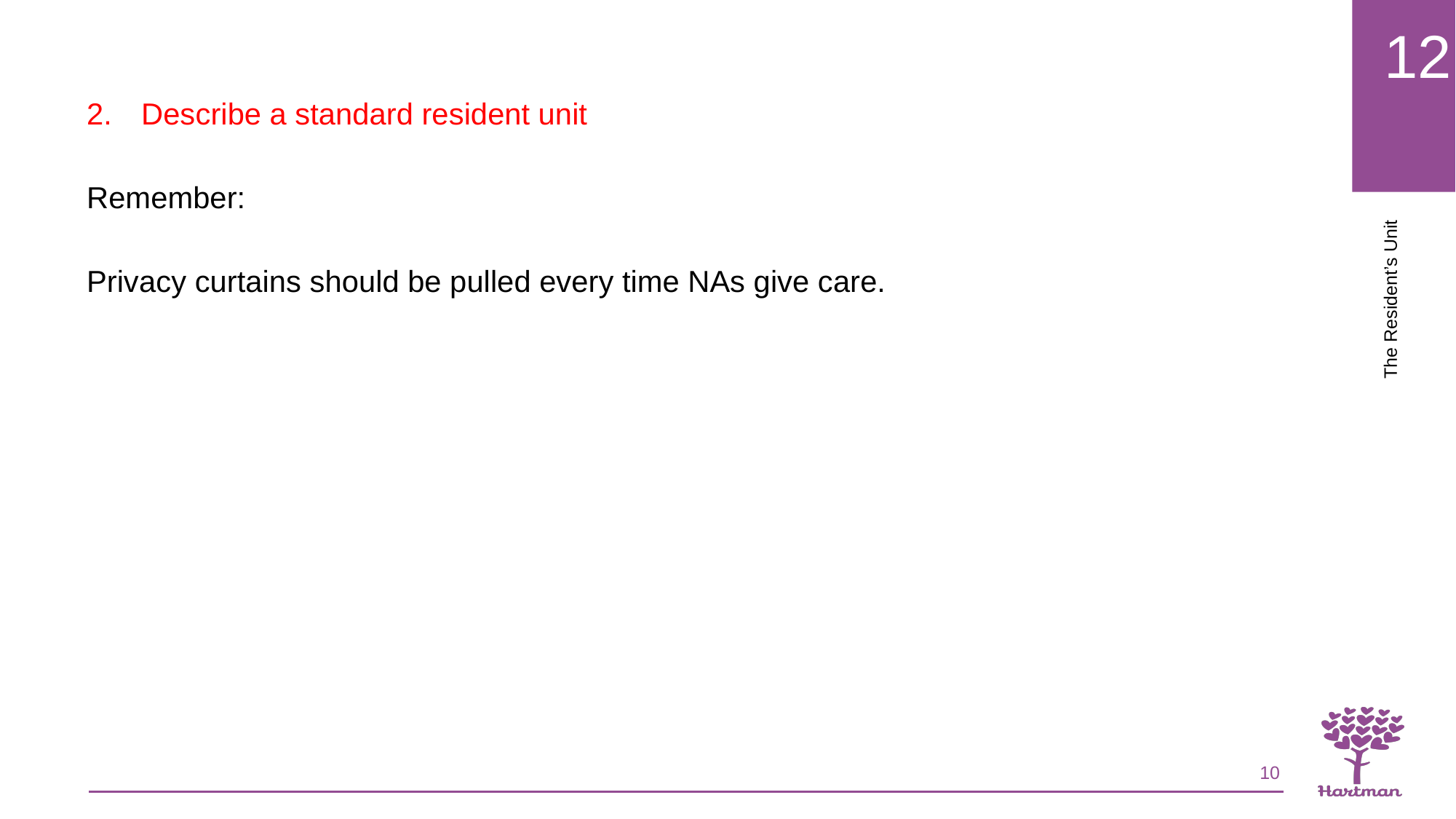

Describe a standard resident unit

Remember:

Privacy curtains should be pulled every time NAs give care.

10